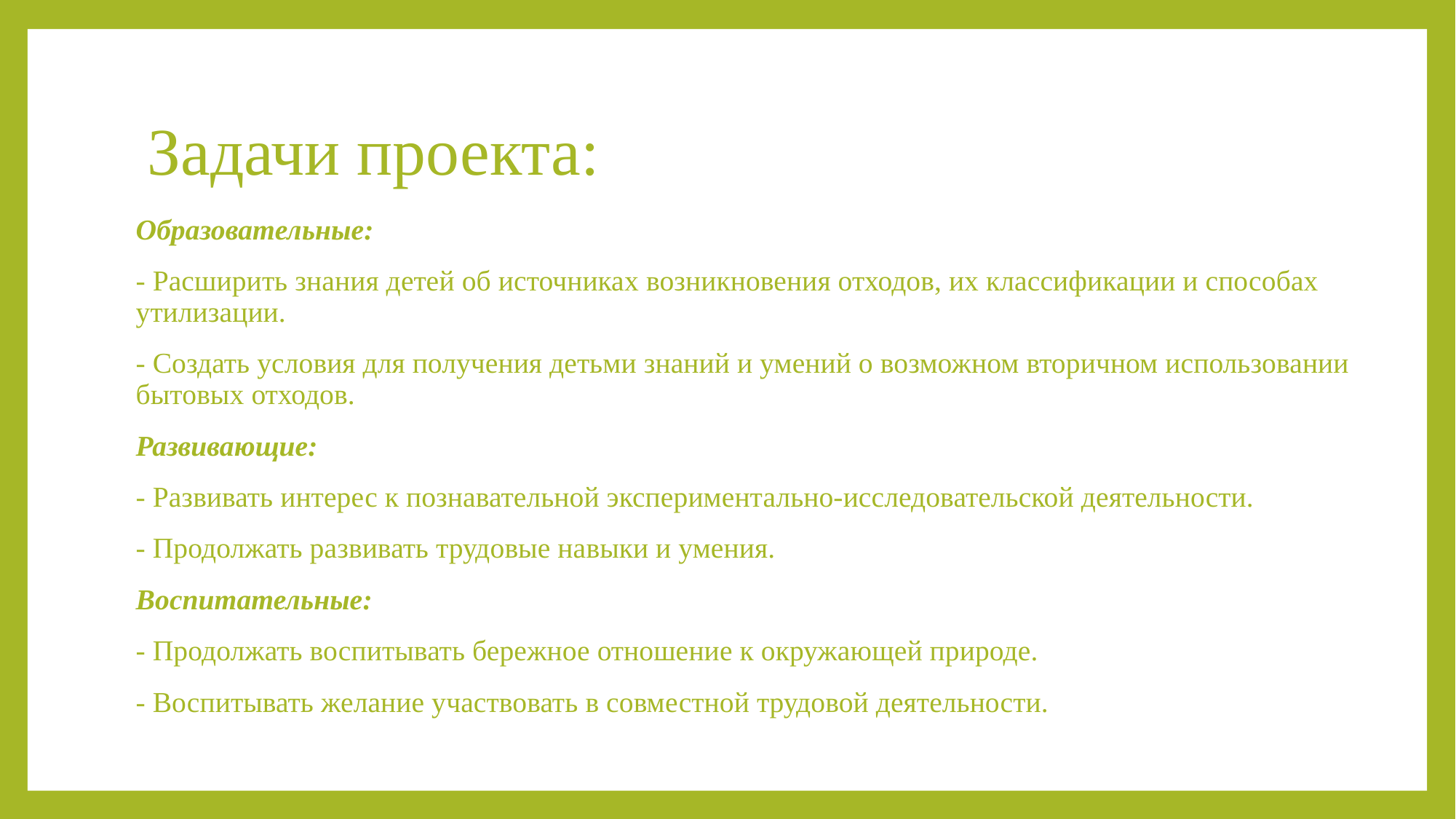

# Задачи проекта:
Образовательные:
- Расширить знания детей об источниках возникновения отходов, их классификации и способах утилизации.
- Создать условия для получения детьми знаний и умений о возможном вторичном использовании бытовых отходов.
Развивающие:
- Развивать интерес к познавательной экспериментально-исследовательской деятельности.
- Продолжать развивать трудовые навыки и умения.
Воспитательные:
- Продолжать воспитывать бережное отношение к окружающей природе.
- Воспитывать желание участвовать в совместной трудовой деятельности.